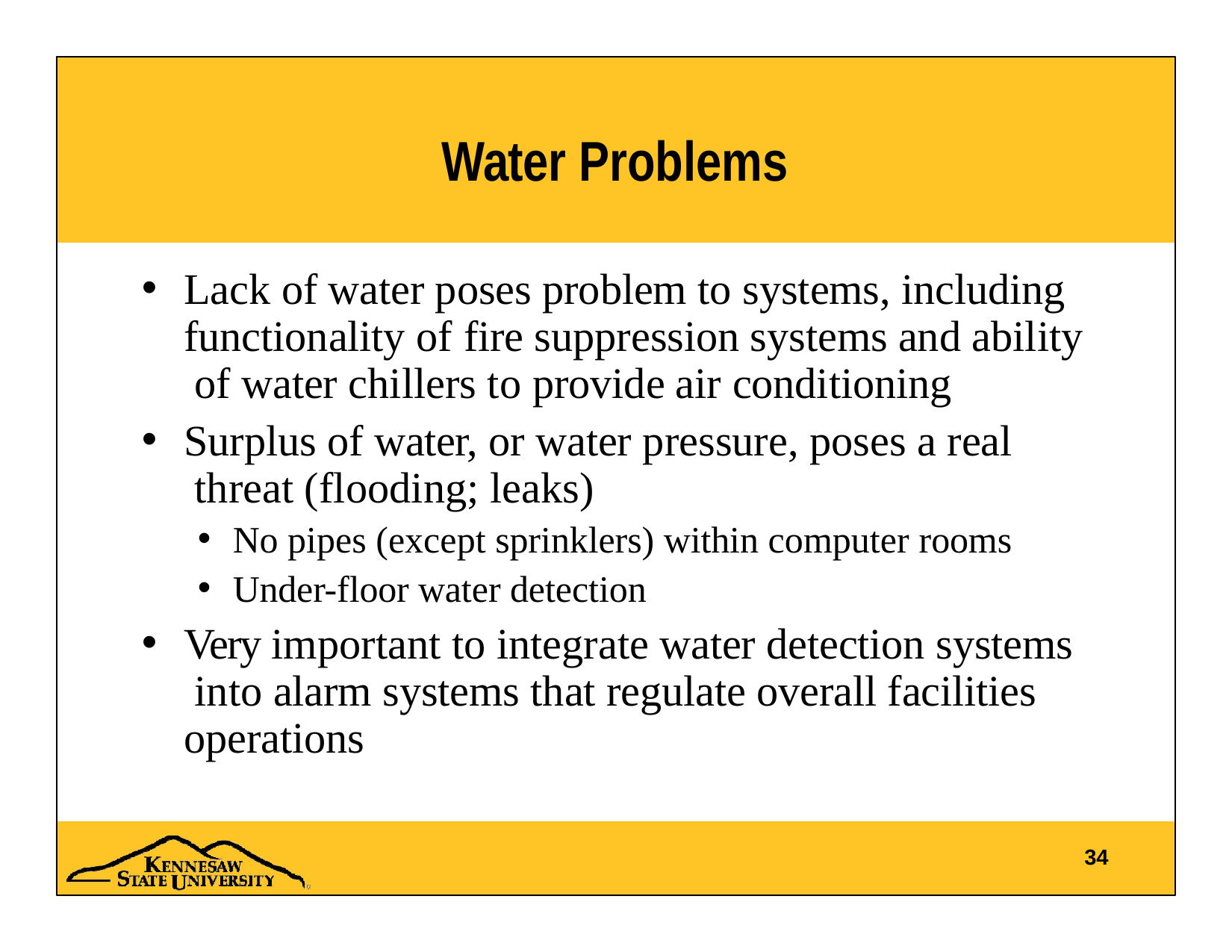

# Water Problems
Lack of water poses problem to systems, including  functionality of fire suppression systems and ability  of water chillers to provide air conditioning
Surplus of water, or water pressure, poses a real  threat (flooding; leaks)
No pipes (except sprinklers) within computer rooms
Under-floor water detection
Very important to integrate water detection systems  into alarm systems that regulate overall facilities  operations

34